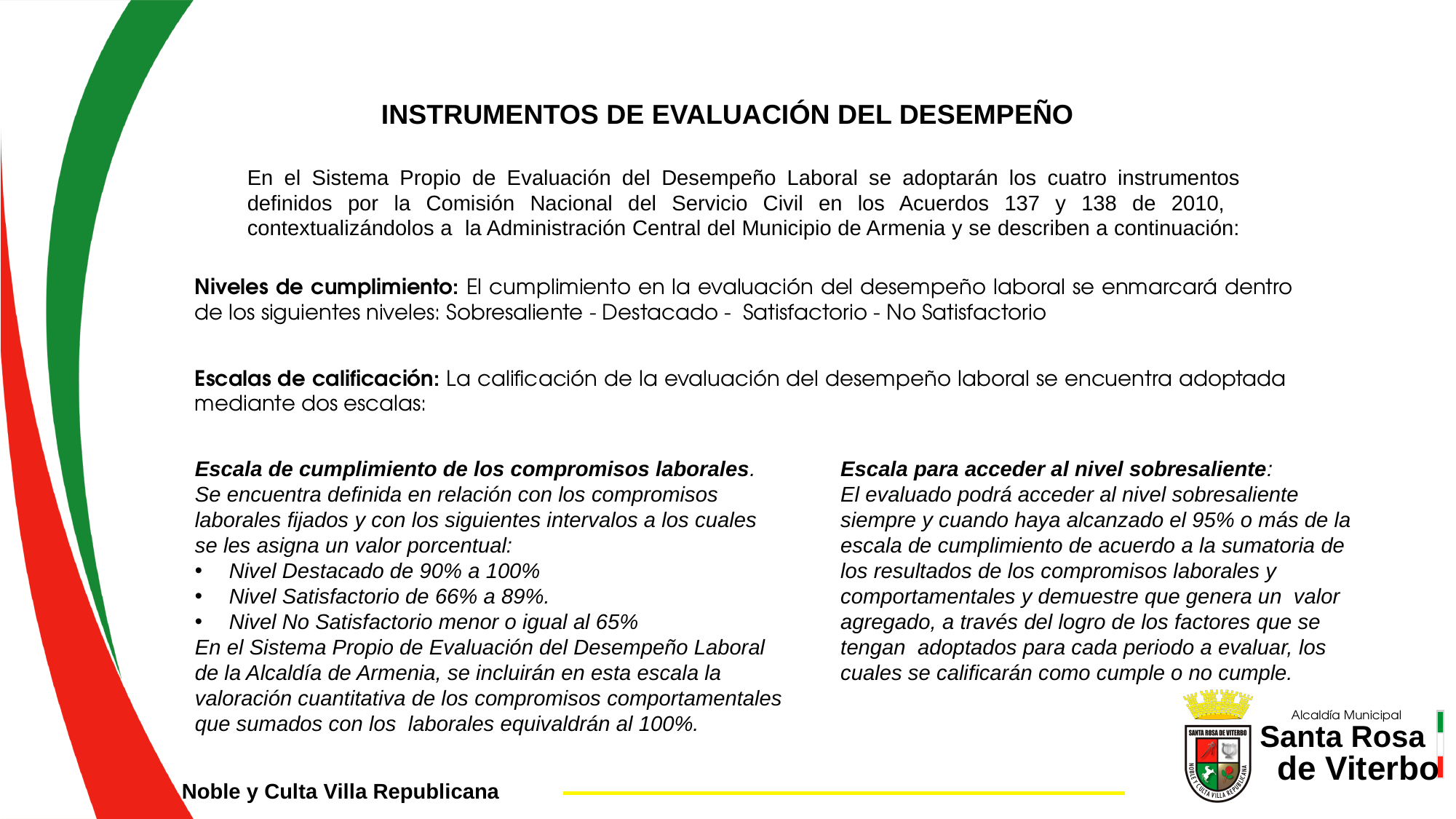

INSTRUMENTOS DE EVALUACIÓN DEL DESEMPEÑO
En el Sistema Propio de Evaluación del Desempeño Laboral se adoptarán los cuatro instrumentos definidos por la Comisión Nacional del Servicio Civil en los Acuerdos 137 y 138 de 2010,  contextualizándolos a  la Administración Central del Municipio de Armenia y se describen a continuación:
Niveles de cumplimiento: El cumplimiento en la evaluación del desempeño laboral se enmarcará dentro de los siguientes niveles: Sobresaliente - Destacado -  Satisfactorio - No Satisfactorio
Escalas de calificación: La calificación de la evaluación del desempeño laboral se encuentra adoptada  mediante dos escalas:
Escala de cumplimiento de los compromisos laborales.
Se encuentra definida en relación con los compromisos laborales fijados y con los siguientes intervalos a los cuales se les asigna un valor porcentual:
Nivel Destacado de 90% a 100%
Nivel Satisfactorio de 66% a 89%.
Nivel No Satisfactorio menor o igual al 65%
En el Sistema Propio de Evaluación del Desempeño Laboral de la Alcaldía de Armenia, se incluirán en esta escala la valoración cuantitativa de los compromisos comportamentales que sumados con los  laborales equivaldrán al 100%.
Escala para acceder al nivel sobresaliente:
El evaluado podrá acceder al nivel sobresaliente  siempre y cuando haya alcanzado el 95% o más de la escala de cumplimiento de acuerdo a la sumatoria de los resultados de los compromisos laborales y comportamentales y demuestre que genera un  valor agregado, a través del logro de los factores que se tengan  adoptados para cada periodo a evaluar, los cuales se calificarán como cumple o no cumple.